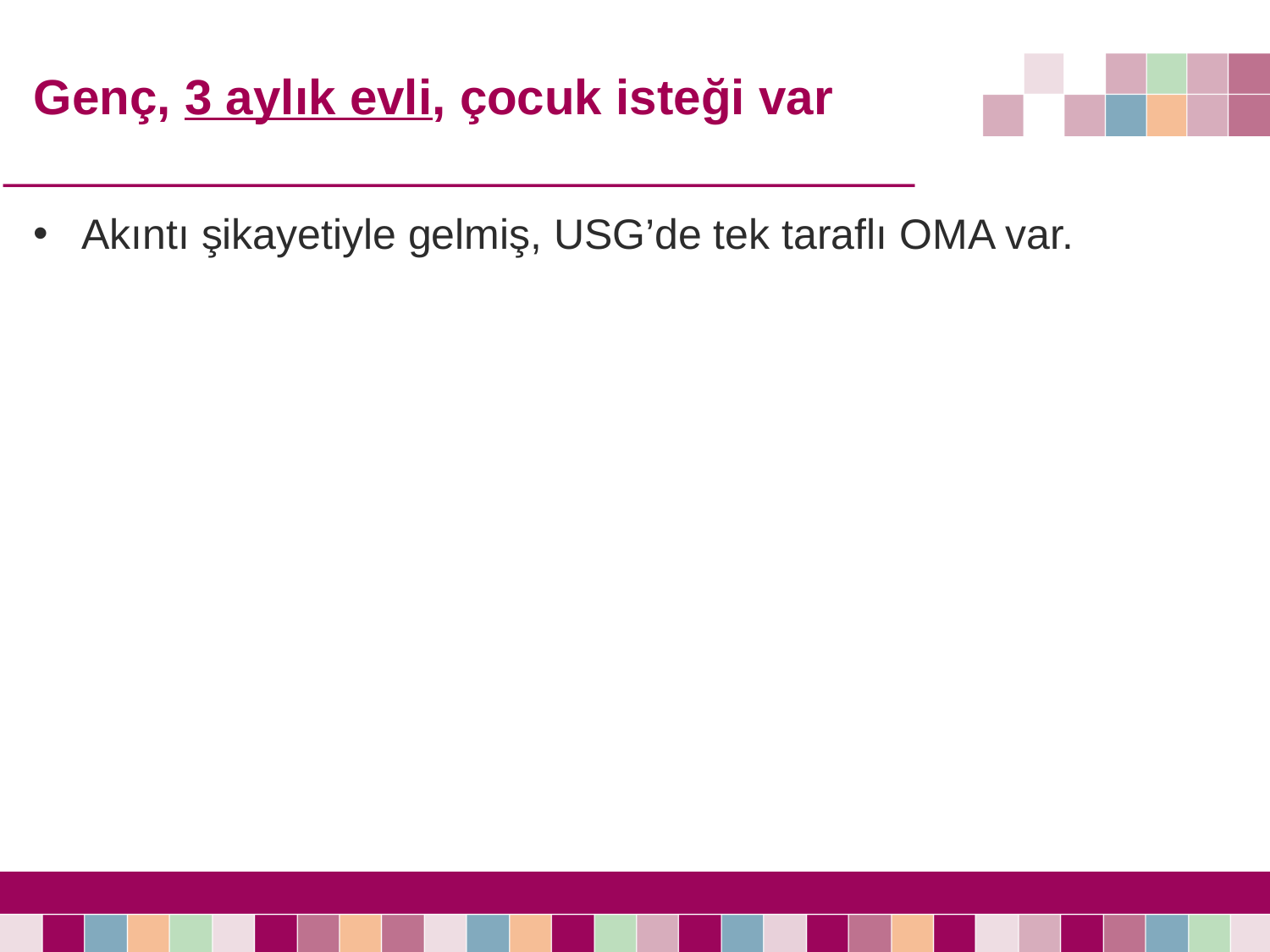

# Genç, 3 aylık evli, çocuk isteği var
Akıntı şikayetiyle gelmiş, USG’de tek taraflı OMA var.